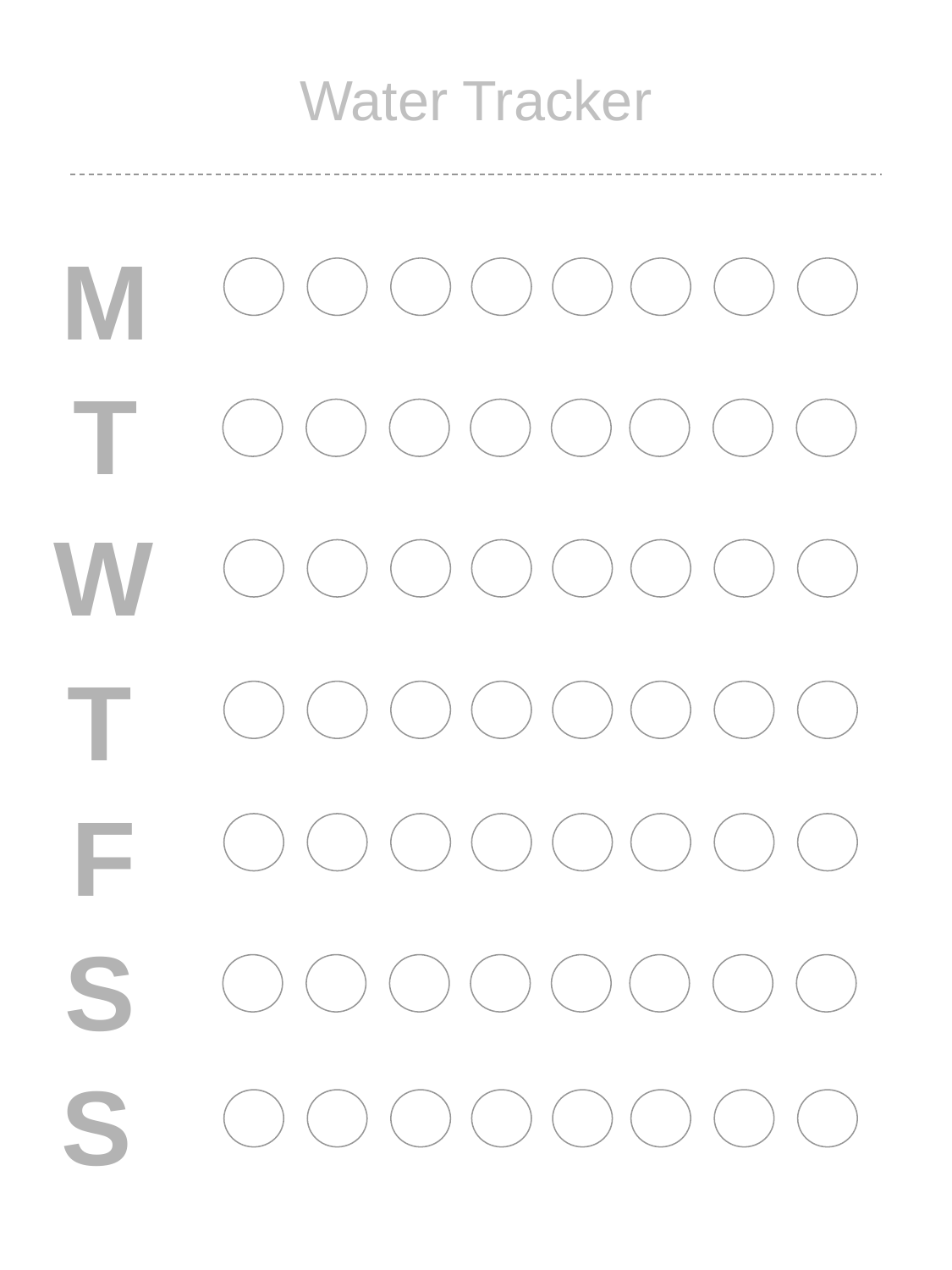

Water Tracker
M

T

W

T

F

S

S